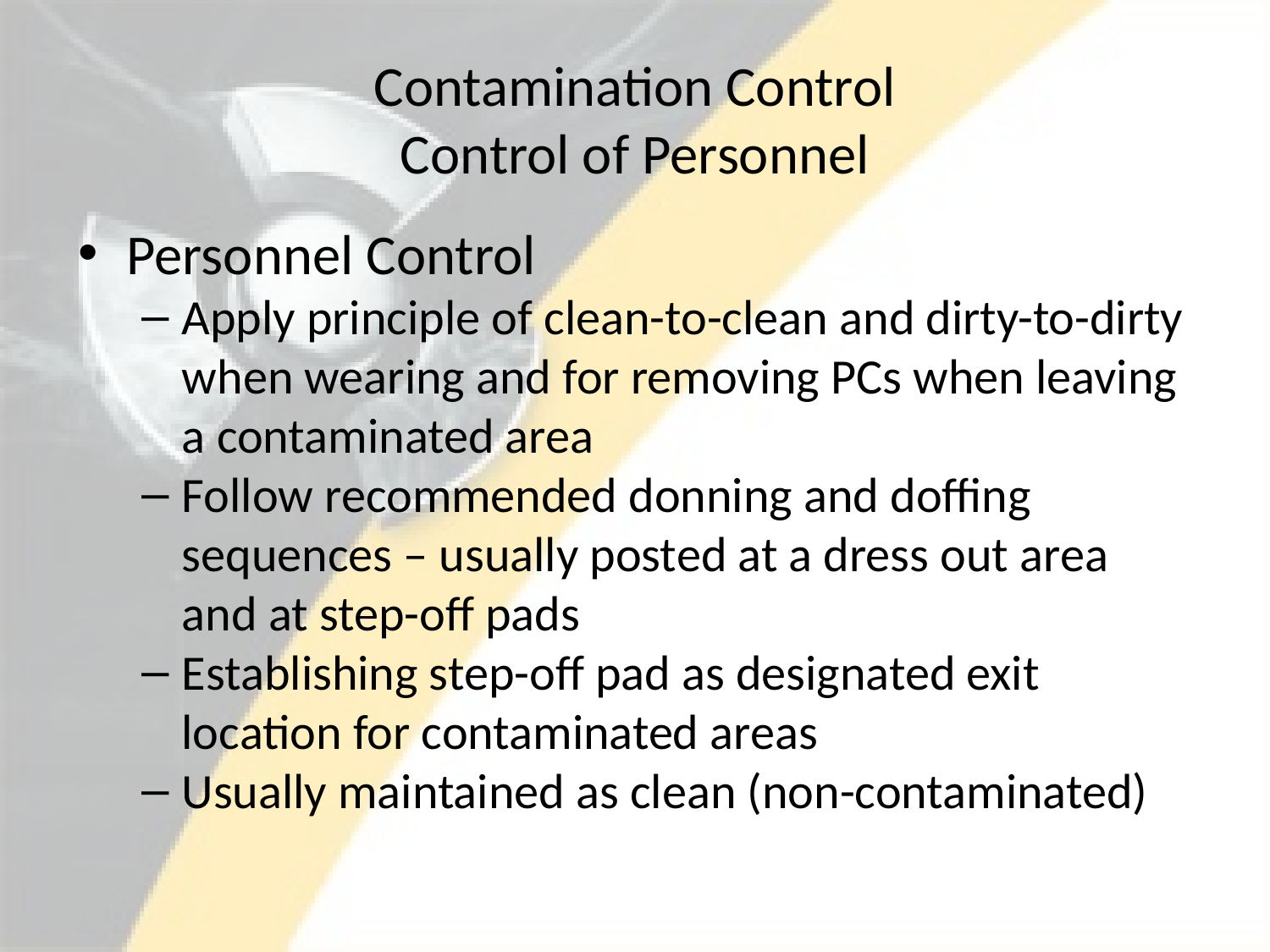

# Contamination Control Control of Personnel
Personnel Control
Apply principle of clean-to-clean and dirty-to-dirty when wearing and for removing PCs when leaving a contaminated area
Follow recommended donning and doffing sequences – usually posted at a dress out area and at step-off pads
Establishing step-off pad as designated exit location for contaminated areas
Usually maintained as clean (non-contaminated)